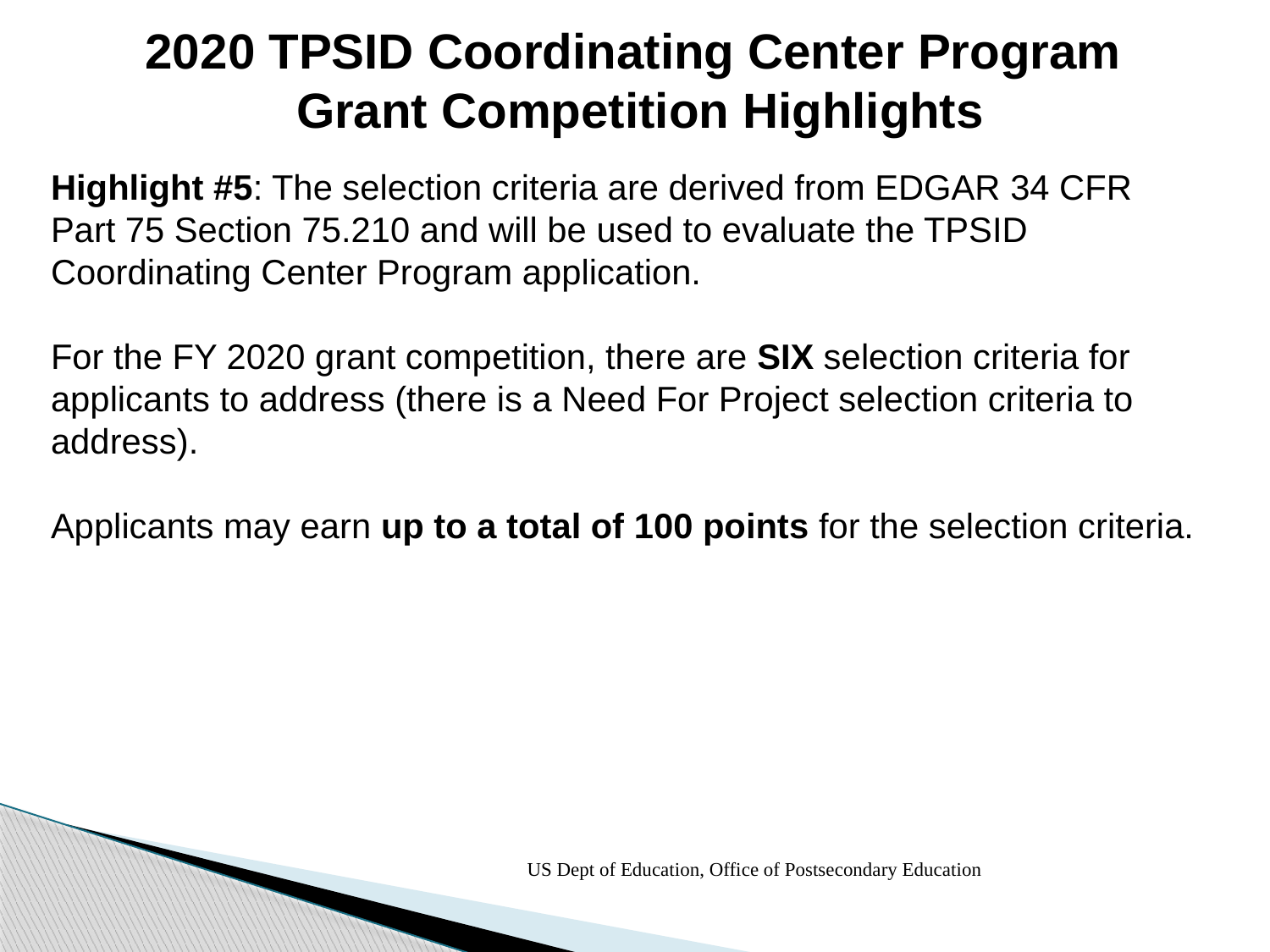

2020 TPSID Coordinating Center Program
Grant Competition Highlights
Highlight #5: The selection criteria are derived from EDGAR 34 CFR
Part 75 Section 75.210 and will be used to evaluate the TPSID
Coordinating Center Program application.

For the FY 2020 grant competition, there are SIX selection criteria for
applicants to address (there is a Need For Project selection criteria to
address).

Applicants may earn up to a total of 100 points for the selection criteria.

US Dept of Education, Office of Postsecondary Education